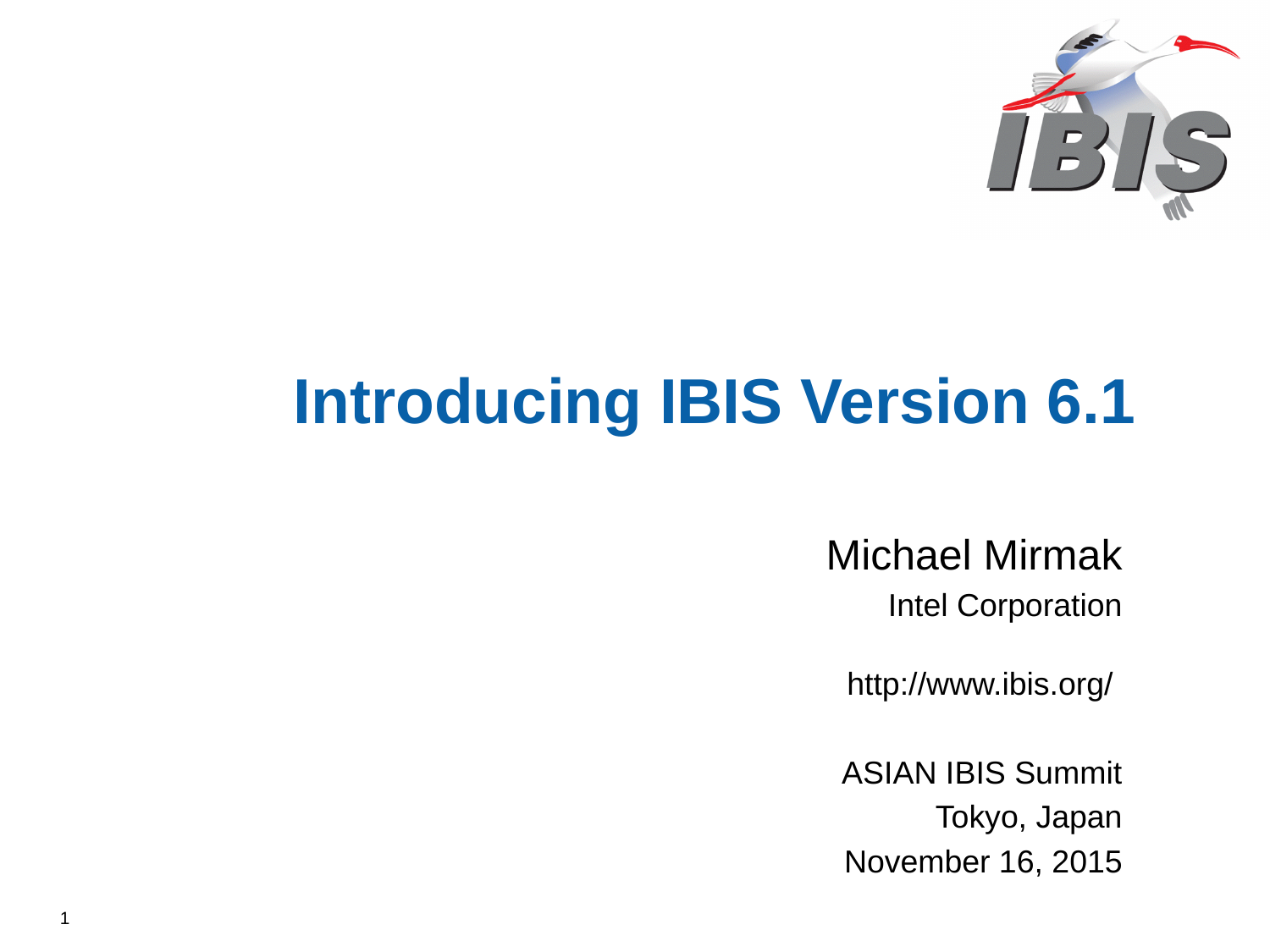

# Introducing IBIS Version 6.1
Michael Mirmak
Intel Corporation

http://www.ibis.org/

ASIAN IBIS Summit
Tokyo, Japan
November 16, 2015